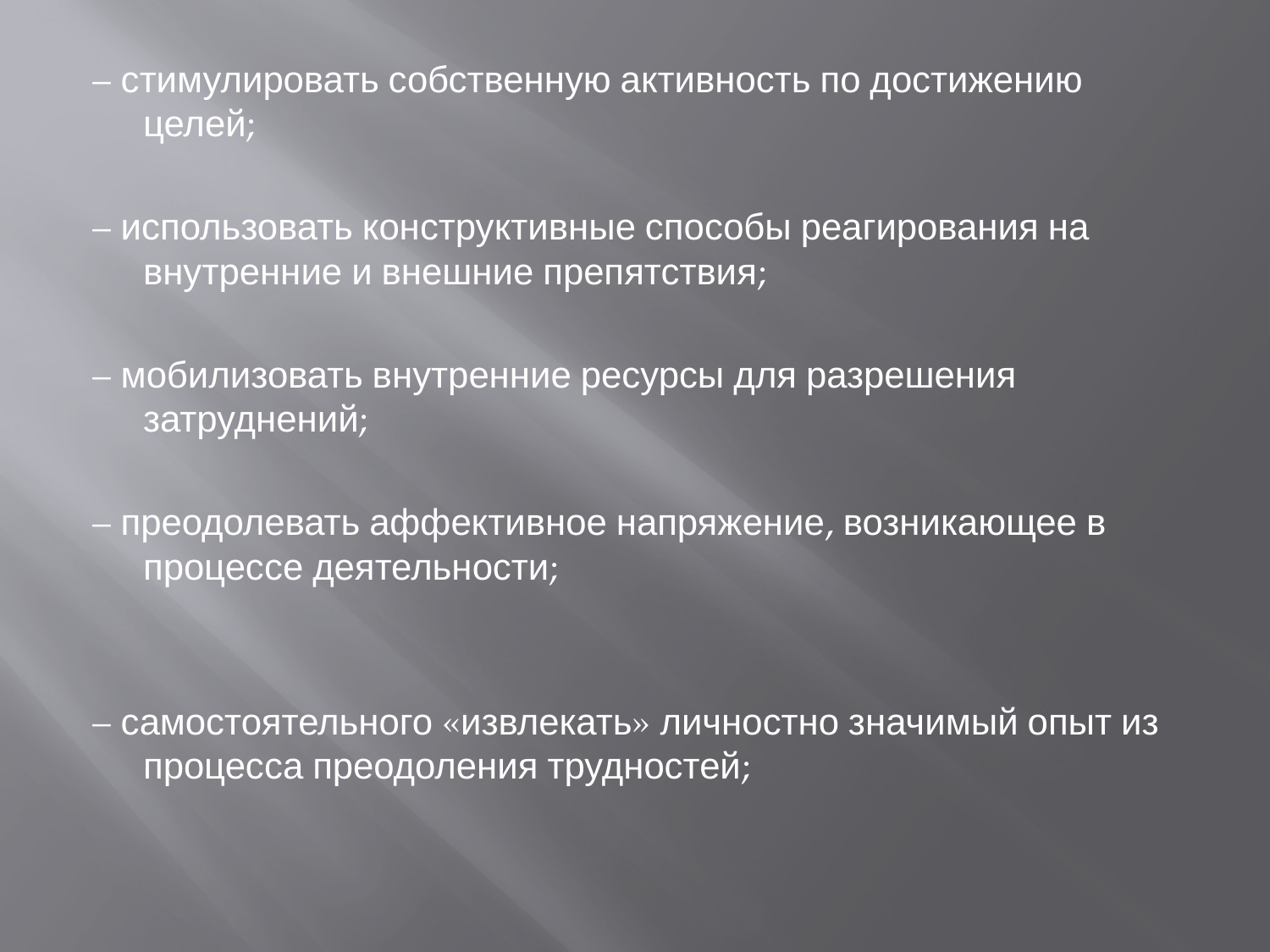

– стимулировать собственную активность по достижению целей;

– использовать конструктивные способы реагирования на внутренние и внешние препятствия;

– мобилизовать внутренние ресурсы для разрешения затруднений;

– преодолевать аффективное напряжение, возникающее в процессе деятельности;

– самостоятельного «извлекать» личностно значимый опыт из процесса преодоления трудностей;